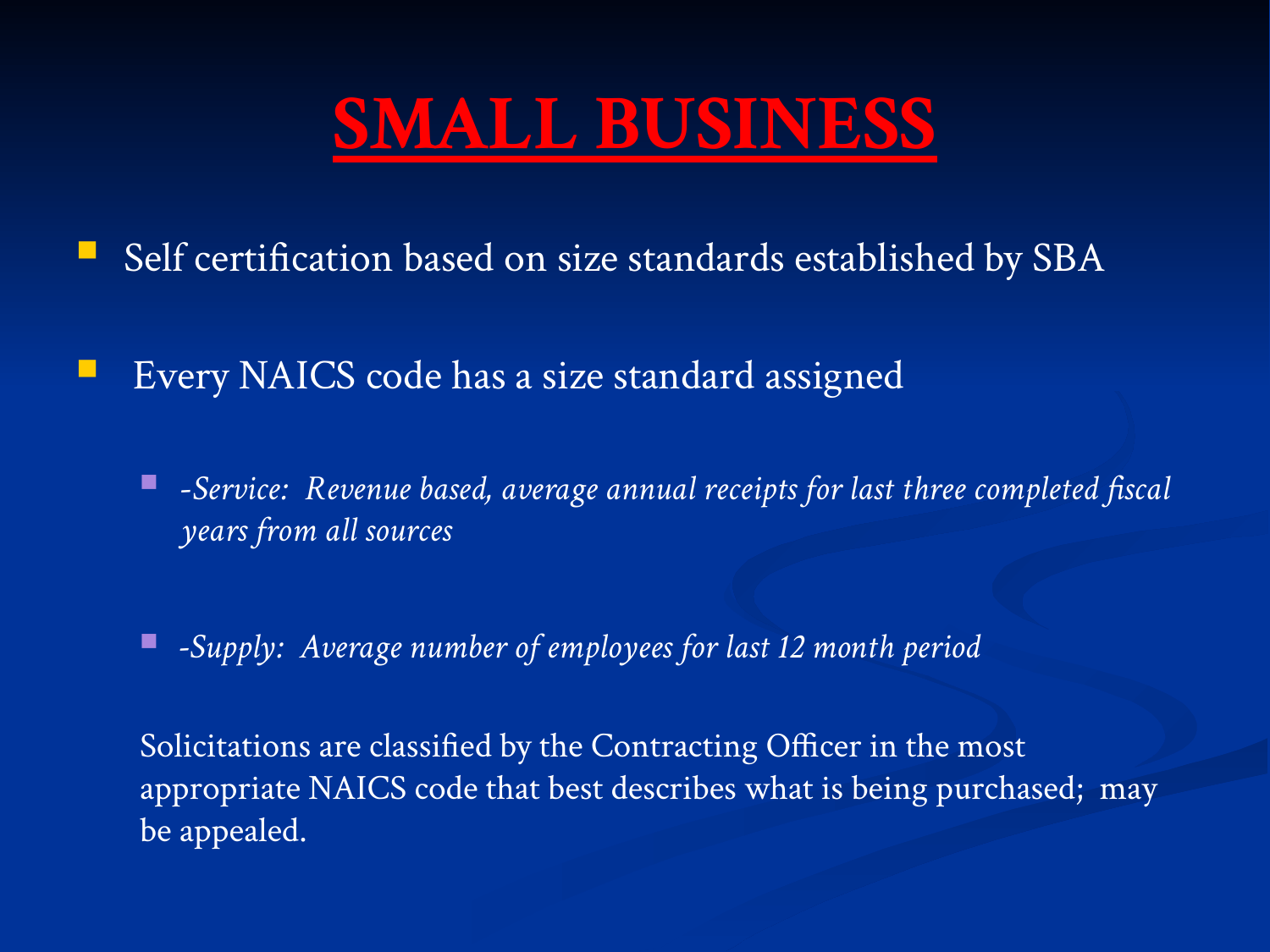

# SMALL BUSINESS
Self certification based on size standards established by SBA

 Every NAICS code has a size standard assigned

-Service:  Revenue based, average annual receipts for last three completed fiscal years from all sources

-Supply:  Average number of employees for last 12 month period

Solicitations are classified by the Contracting Officer in the most appropriate NAICS code that best describes what is being purchased;  may be appealed.